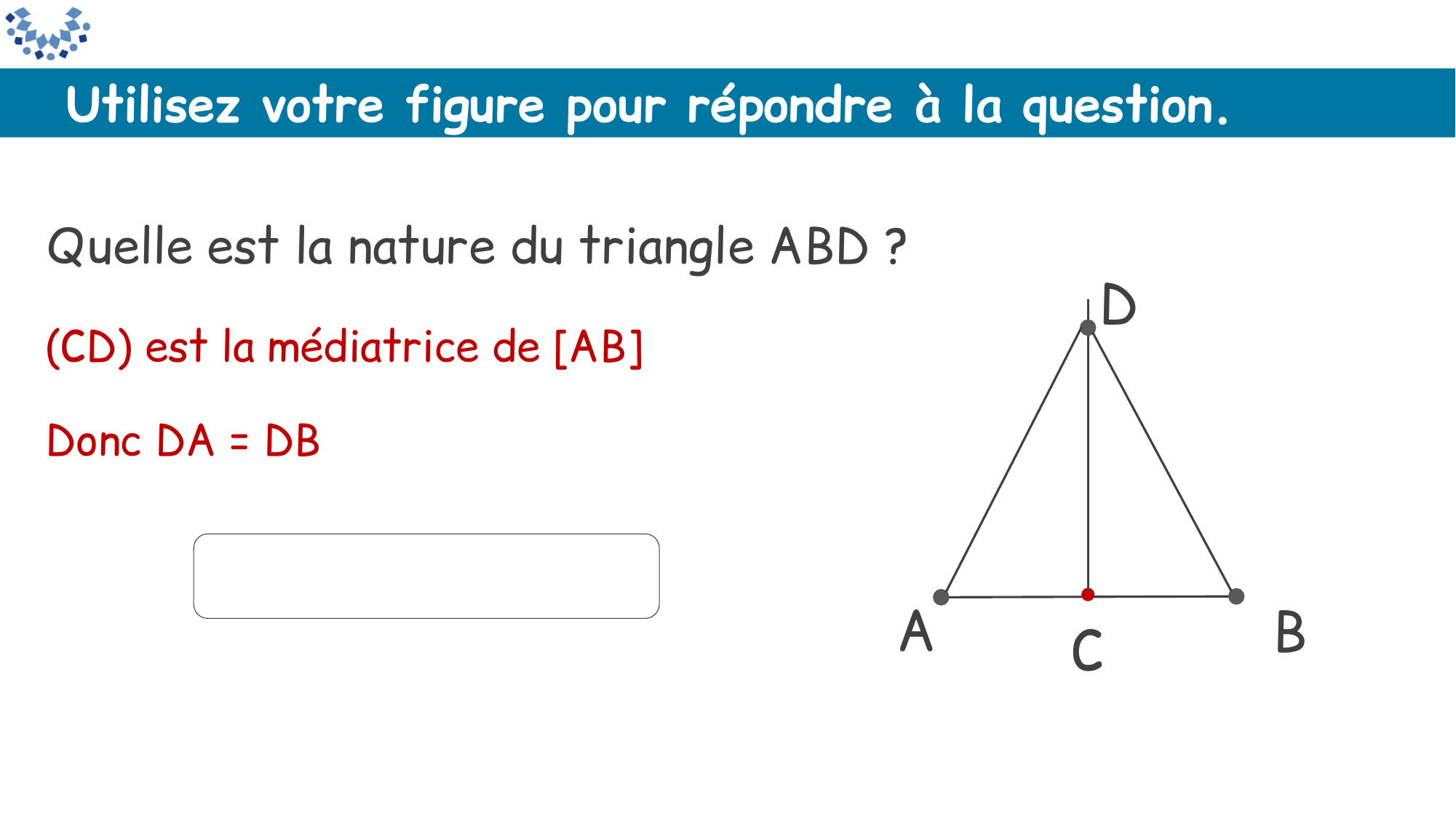

Utilisez votre figure pour répondre à la question.
Quelle est la nature du triangle ABD ?
D
(CD) est la médiatrice de [AB]
Donc DA = DB

Triangle Isocèle

A

B
C